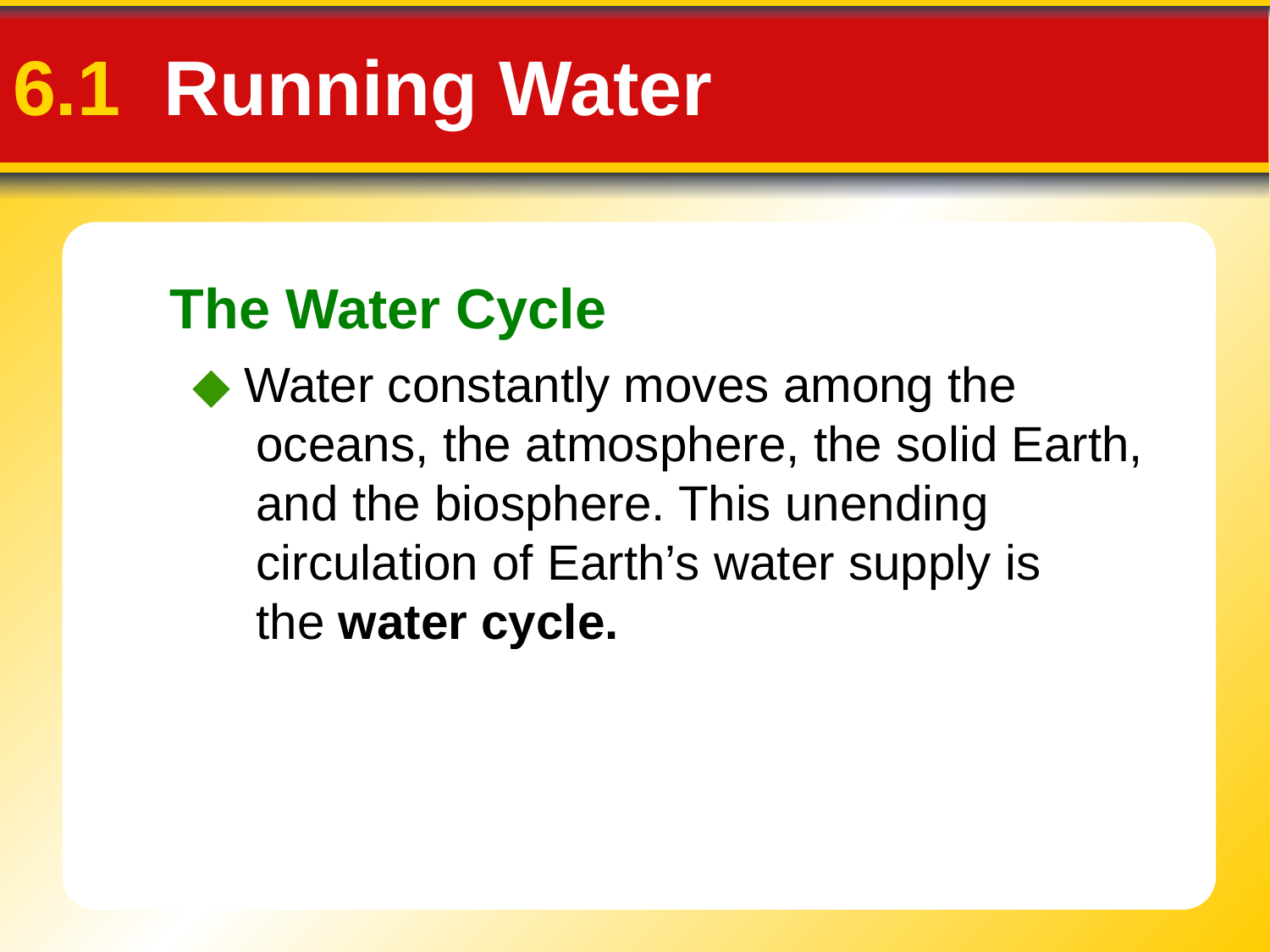

The Water Cycle
# 6.1  Running Water
◆ Water constantly moves among the oceans, the atmosphere, the solid Earth, and the biosphere. This unending circulation of Earth’s water supply is
the water cycle.